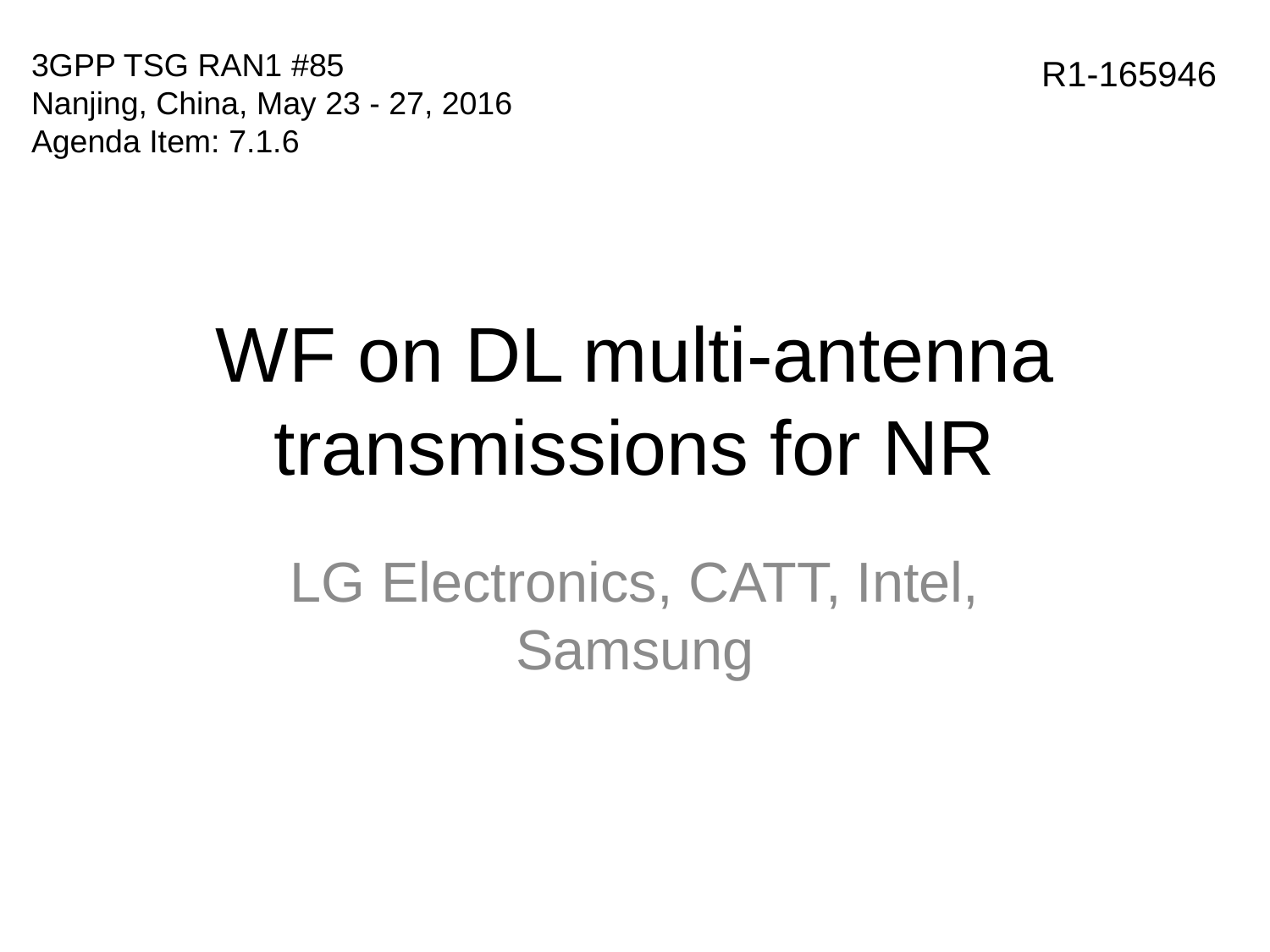

3GPP TSG RAN1 #85
Nanjing, China, May 23 - 27, 2016
Agenda Item: 7.1.6
R1-165946
# WF on DL multi-antenna transmissions for NR
LG Electronics, CATT, Intel, Samsung